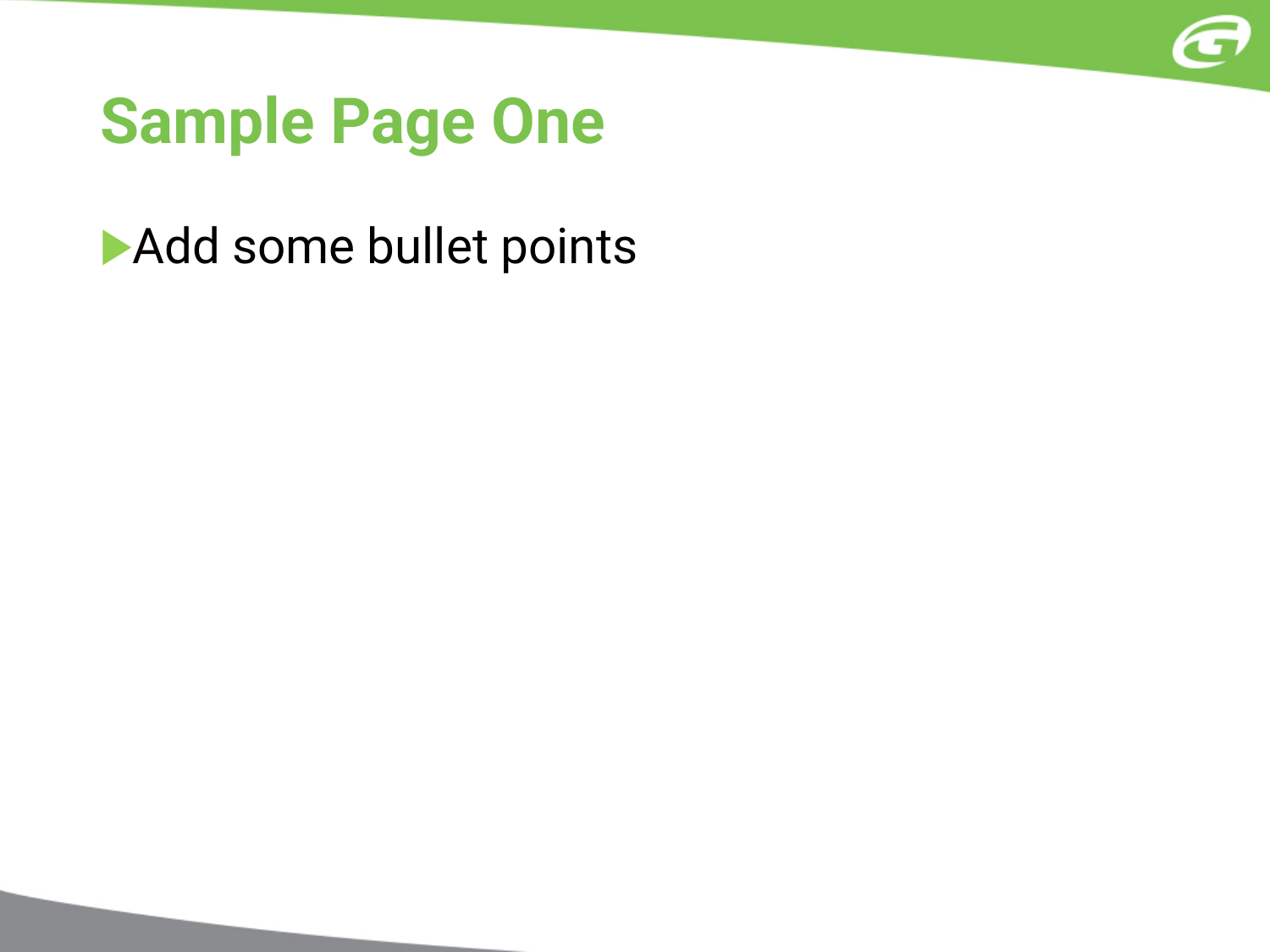

# Sample Page One
Add some bullet points